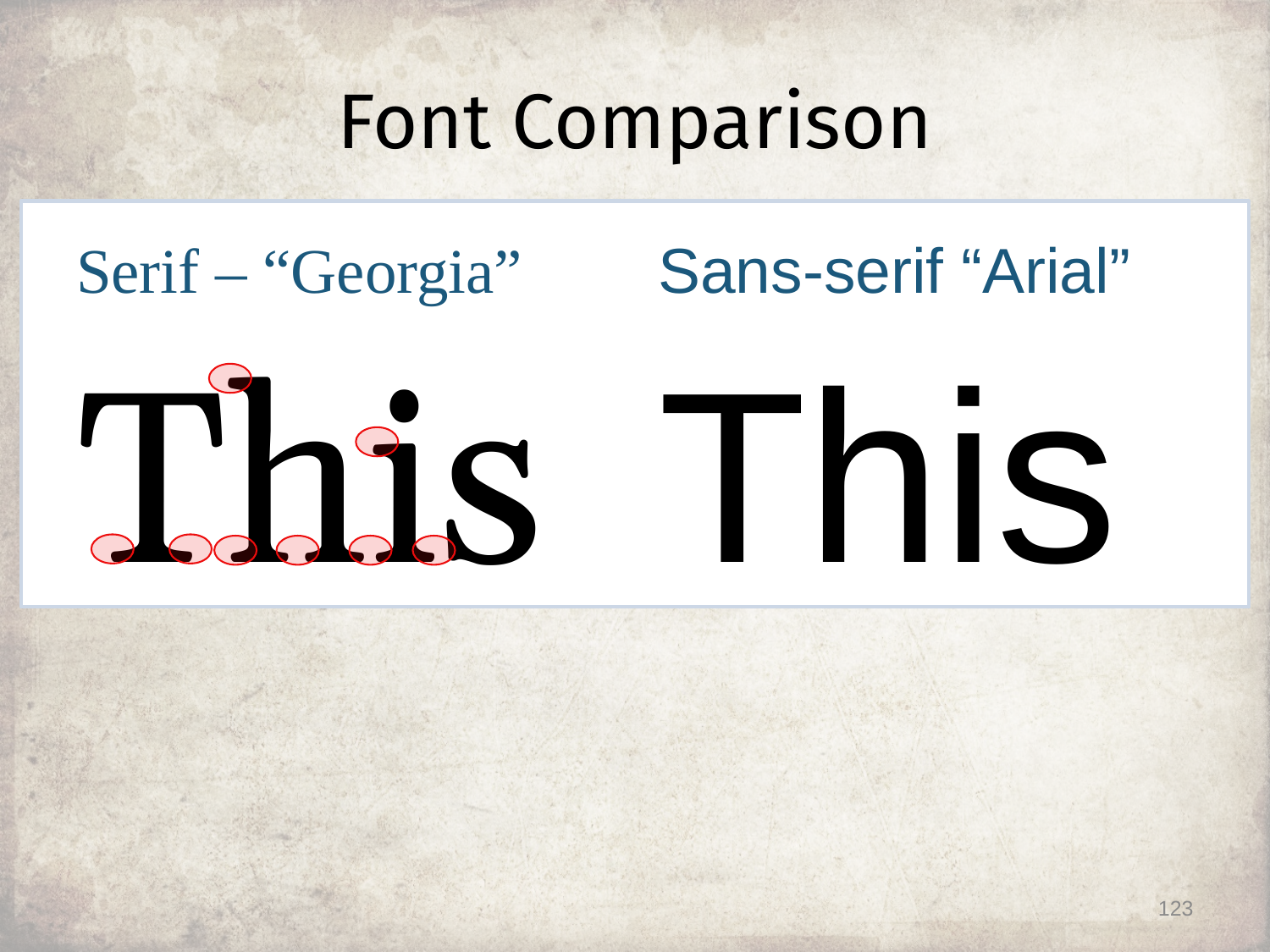

# Font Comparison

Serif – “Georgia”
Sans-serif “Arial”
This
This

123